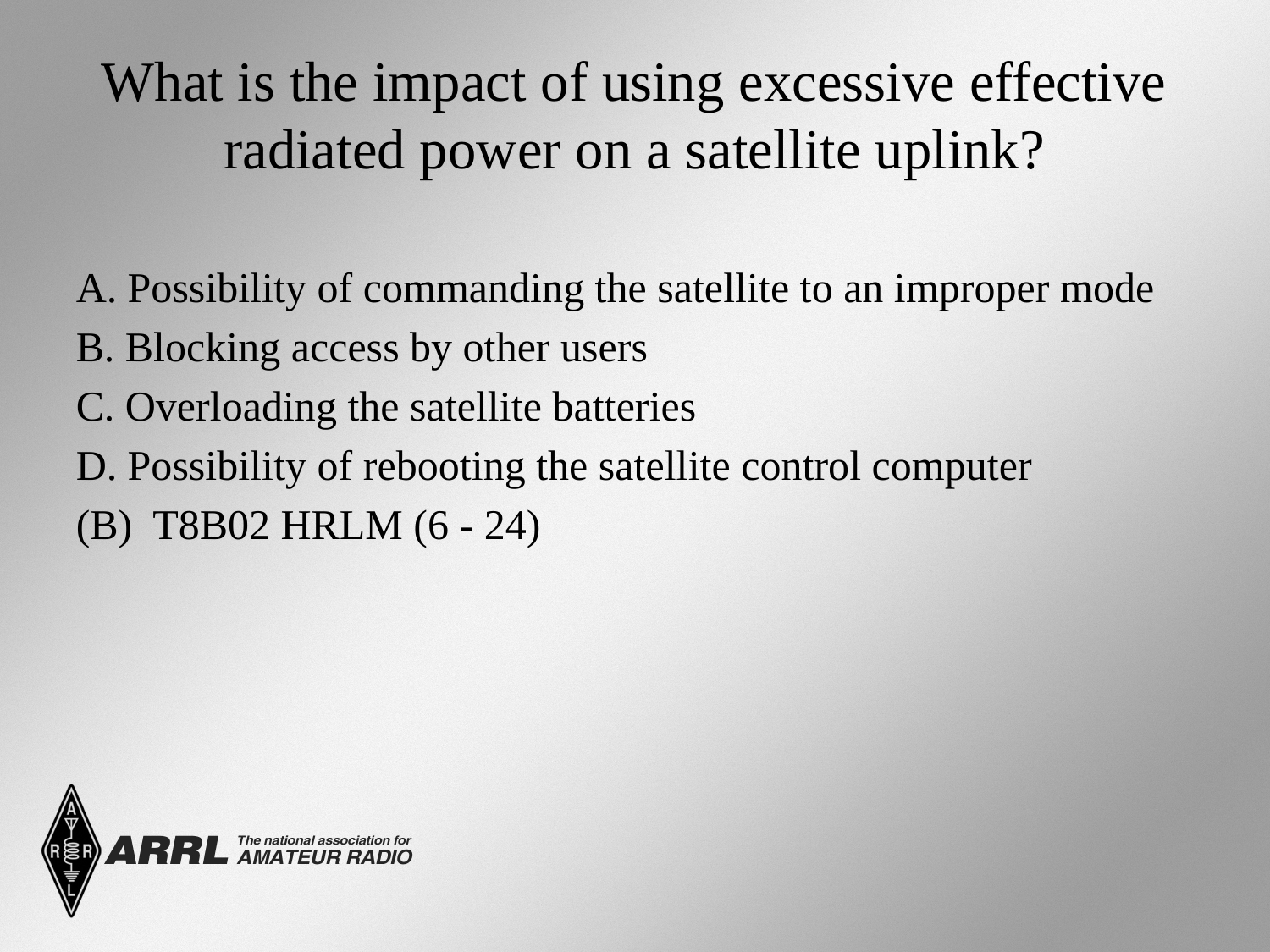

# What is the impact of using excessive effective radiated power on a satellite uplink?
A. Possibility of commanding the satellite to an improper mode
B. Blocking access by other users
C. Overloading the satellite batteries
D. Possibility of rebooting the satellite control computer
(B)  T8B02 HRLM (6 - 24)